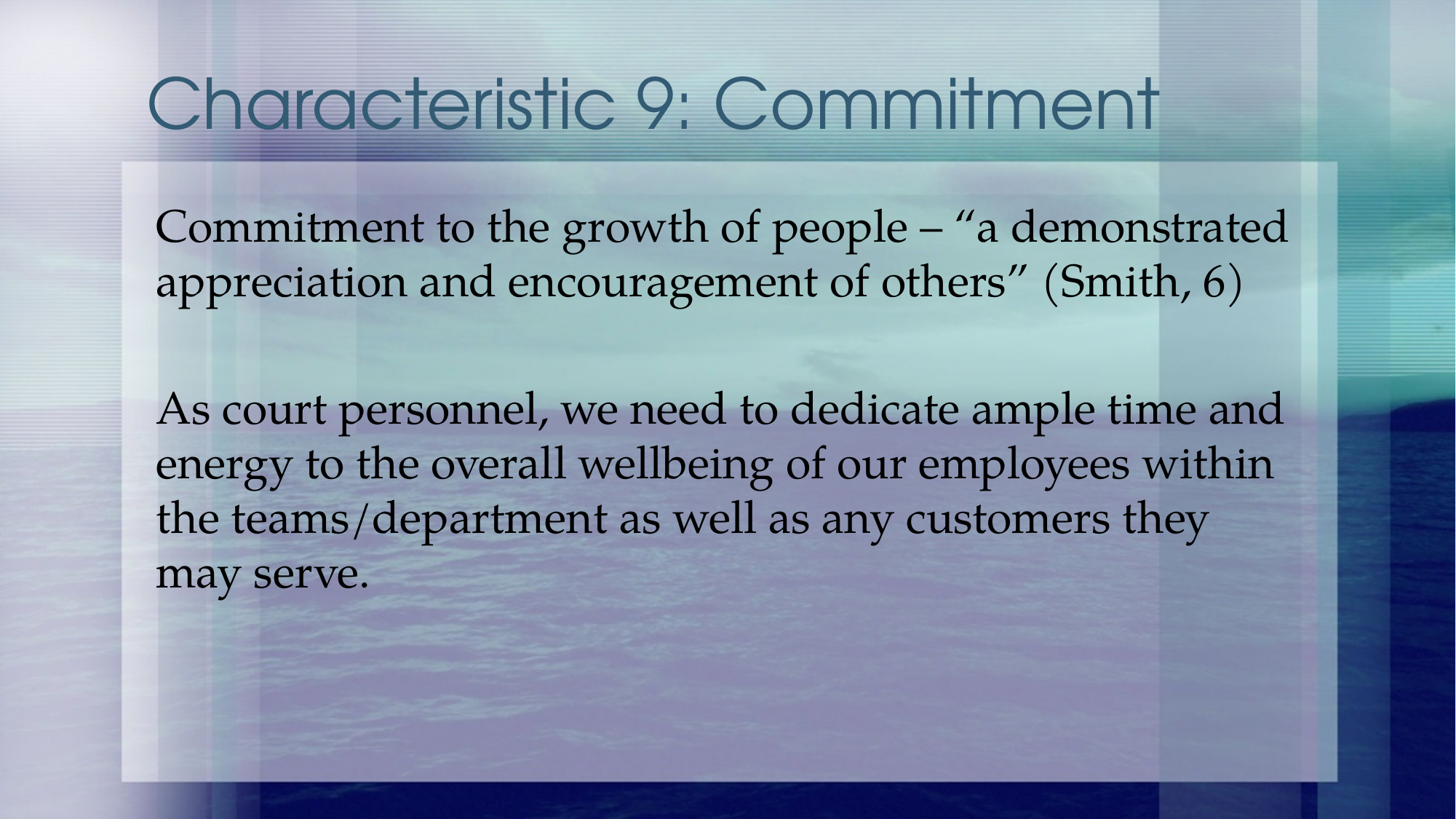

# Characteristic 9: Commitment
Commitment to the growth of people – “a demonstrated appreciation and encouragement of others” (Smith, 6)

As court personnel, we need to dedicate ample time and energy to the overall wellbeing of our employees within the teams/department as well as any customers they may serve.